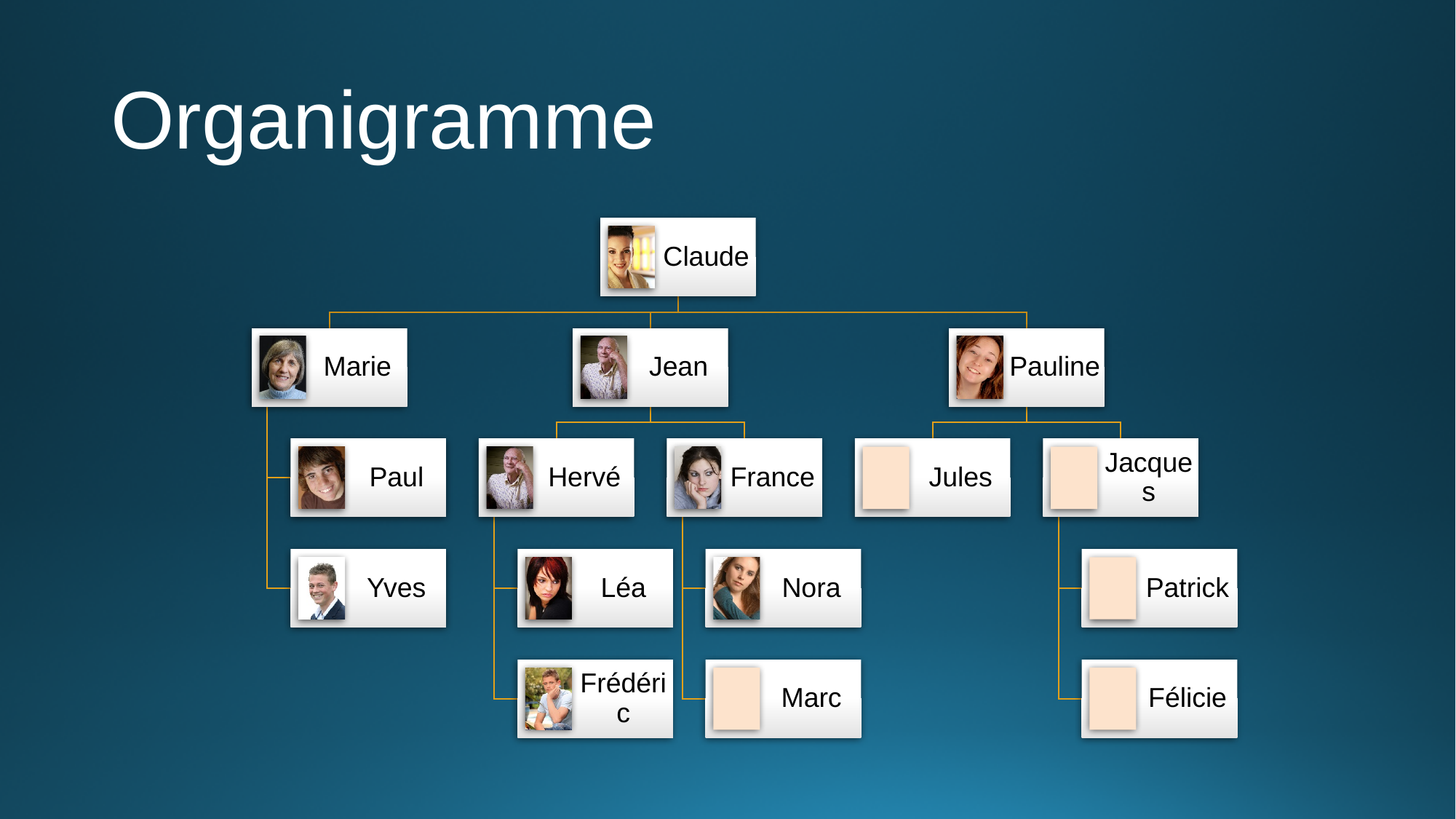

# Organigramme
Claude
Marie
Paul
Yves
Jean
Hervé
Léa
Frédéric
France
Nora
Marc
Pauline
Jules
Jacques
Patrick
Félicie